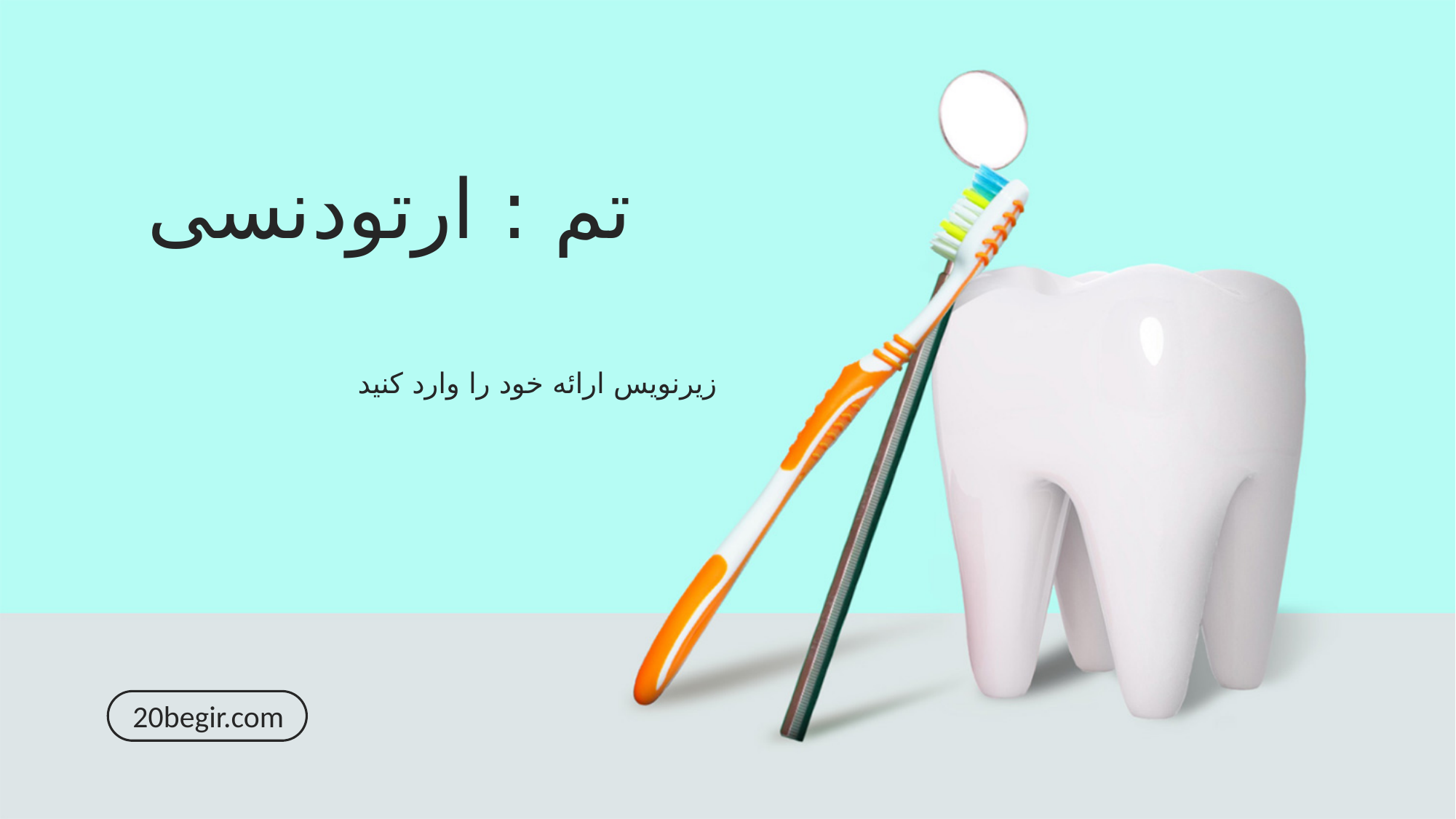

تم : ارتودنسی
زیرنویس ارائه خود را وارد کنید

20begir.com